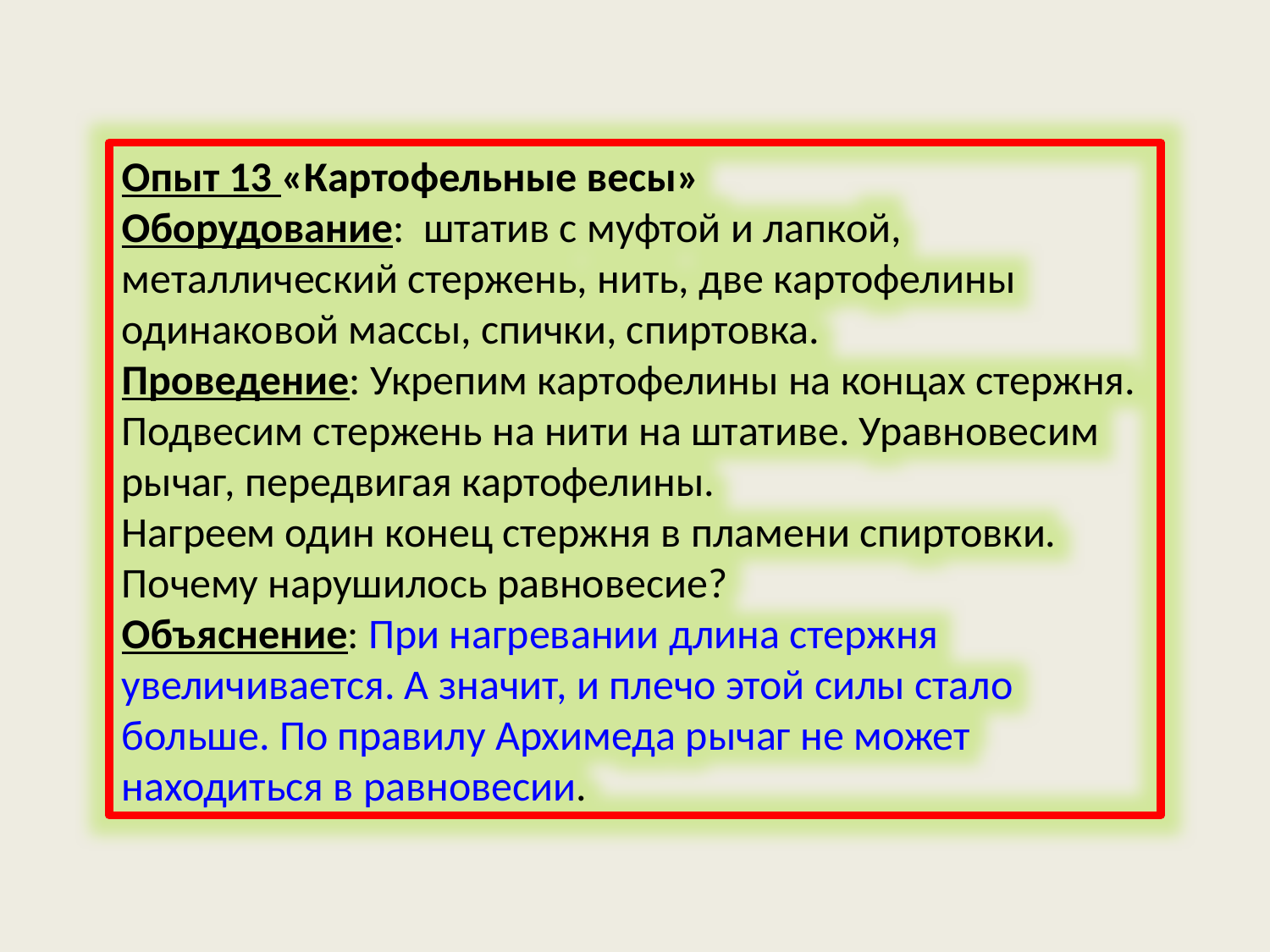

Опыт 13 «Картофельные весы»
Оборудование:  штатив с муфтой и лапкой, металлический стержень, нить, две картофелины одинаковой массы, спички, спиртовка.
Проведение: Укрепим картофелины на концах стержня. Подвесим стержень на нити на штативе. Уравновесим рычаг, передвигая картофелины.
Нагреем один конец стержня в пламени спиртовки. Почему нарушилось равновесие?
Объяснение: При нагревании длина стержня увеличивается. А значит, и плечо этой силы стало больше. По правилу Архимеда рычаг не может находиться в равновесии.